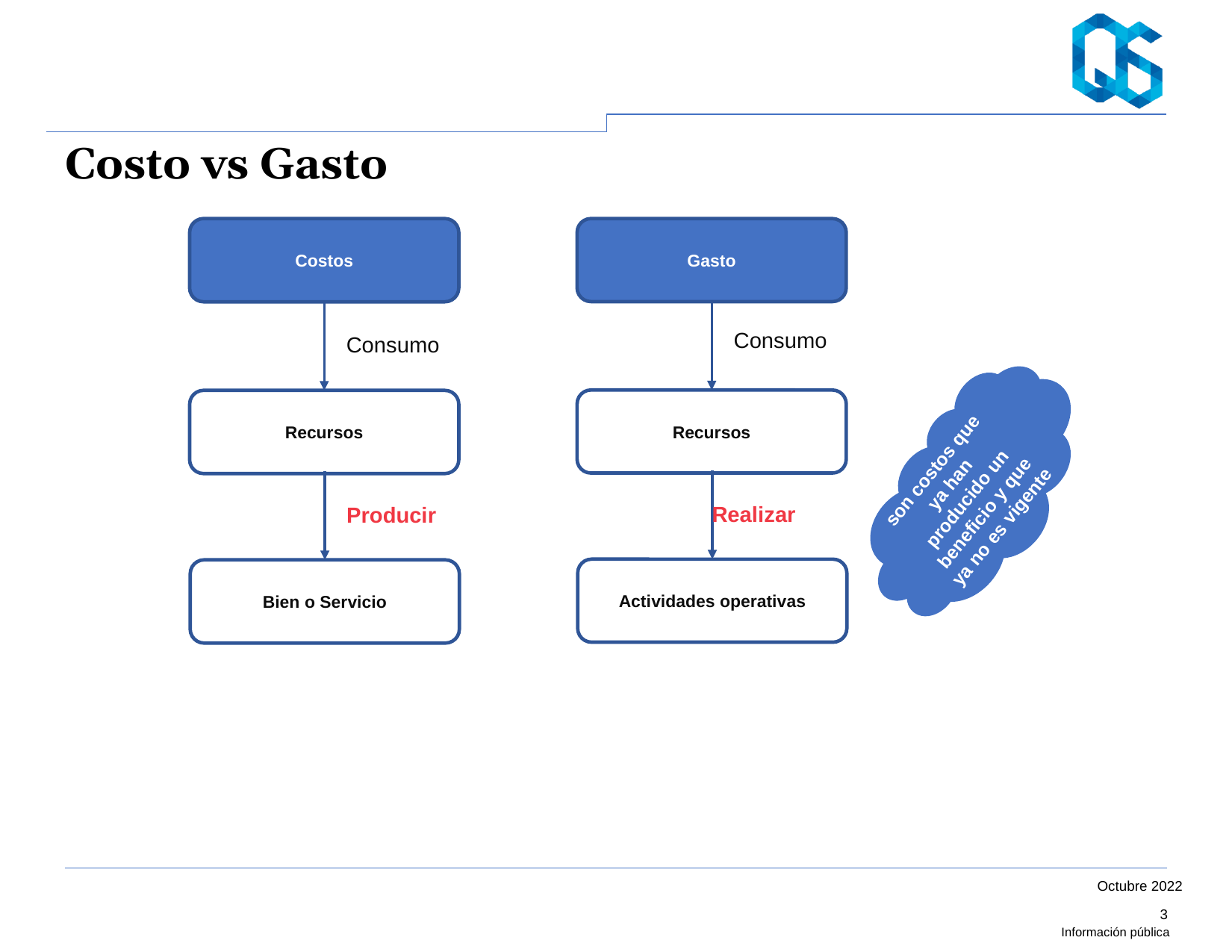

# Costo vs Gasto
Utiliza la caja del ‘Divider’ abajo para que el título de la diapositiva aparezca en la página de índice así como la página de índice al comienzo de cada sección
Por favor sigue estos pasos:
Teclea ‘Divider’ en la caja de control de abajo.
Haz click en Smart ‘Divider’ en la barra de herramientas.
Inserta el texto que quieres que aparezca en el índice y selecciona el nivel de ‘Divider’.
Haz click en ‘Update’. El título de diapositiva debería aparecer en todos los índices.
Para suprimir el título de la slide del índice, borra el texto en la caja de ‘Divider’ y haz click en ‘Update’
Costos
Consumo
Recursos
Bien o Servicio
Producir
Gasto
Consumo
Recursos
Actividades operativas
Realizar
son costos que ya han producido un beneficio y que ya no es vigente
Divider
3